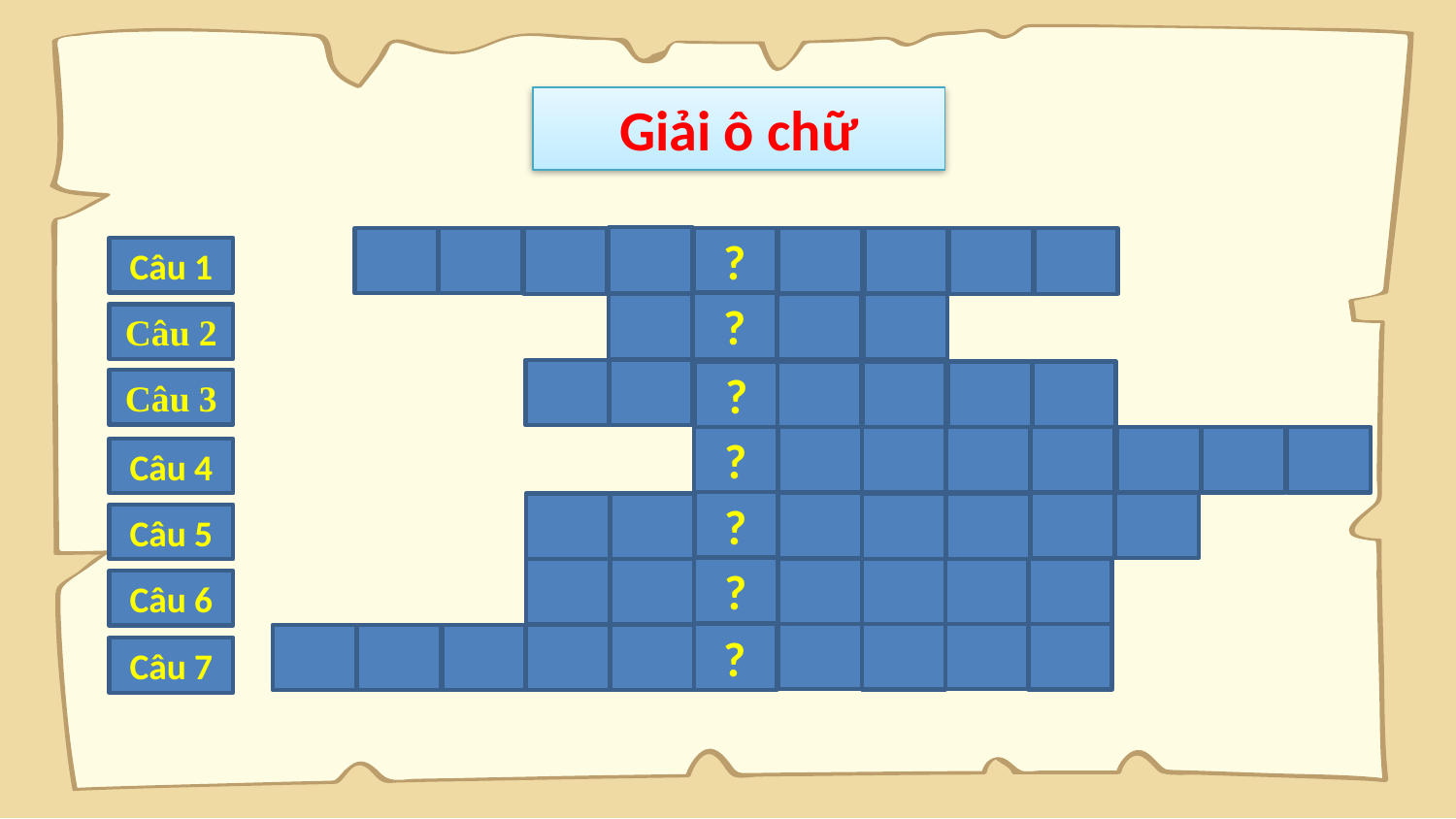

Giải ô chữ

?

Câu 1
?

Câu 2

?

Câu 3
?

Câu 4
?

Câu 5
?

Câu 6

?

Câu 7